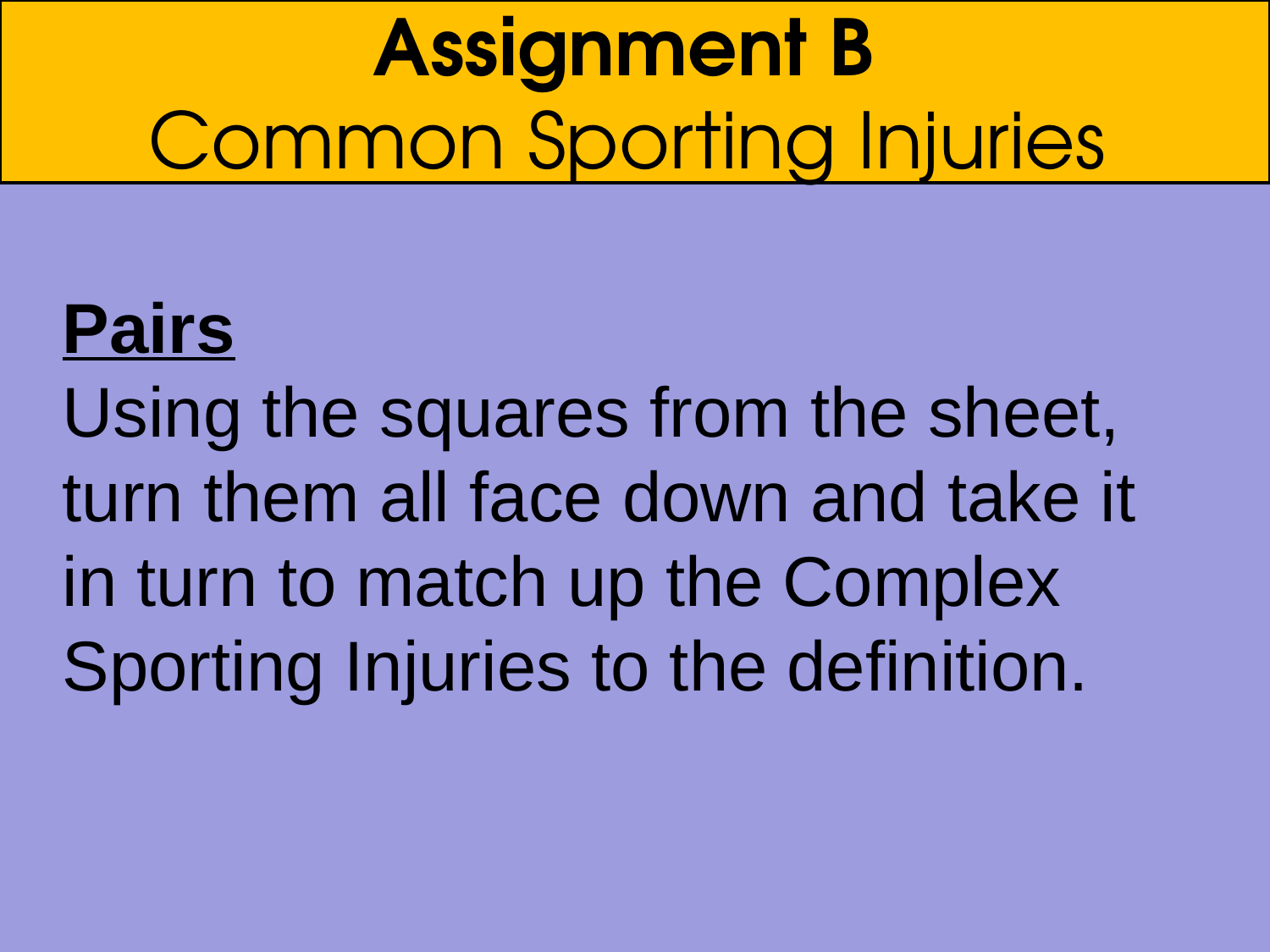

# Assignment B Common Sporting Injuries
Pairs
Using the squares from the sheet, turn them all face down and take it in turn to match up the Complex Sporting Injuries to the definition.